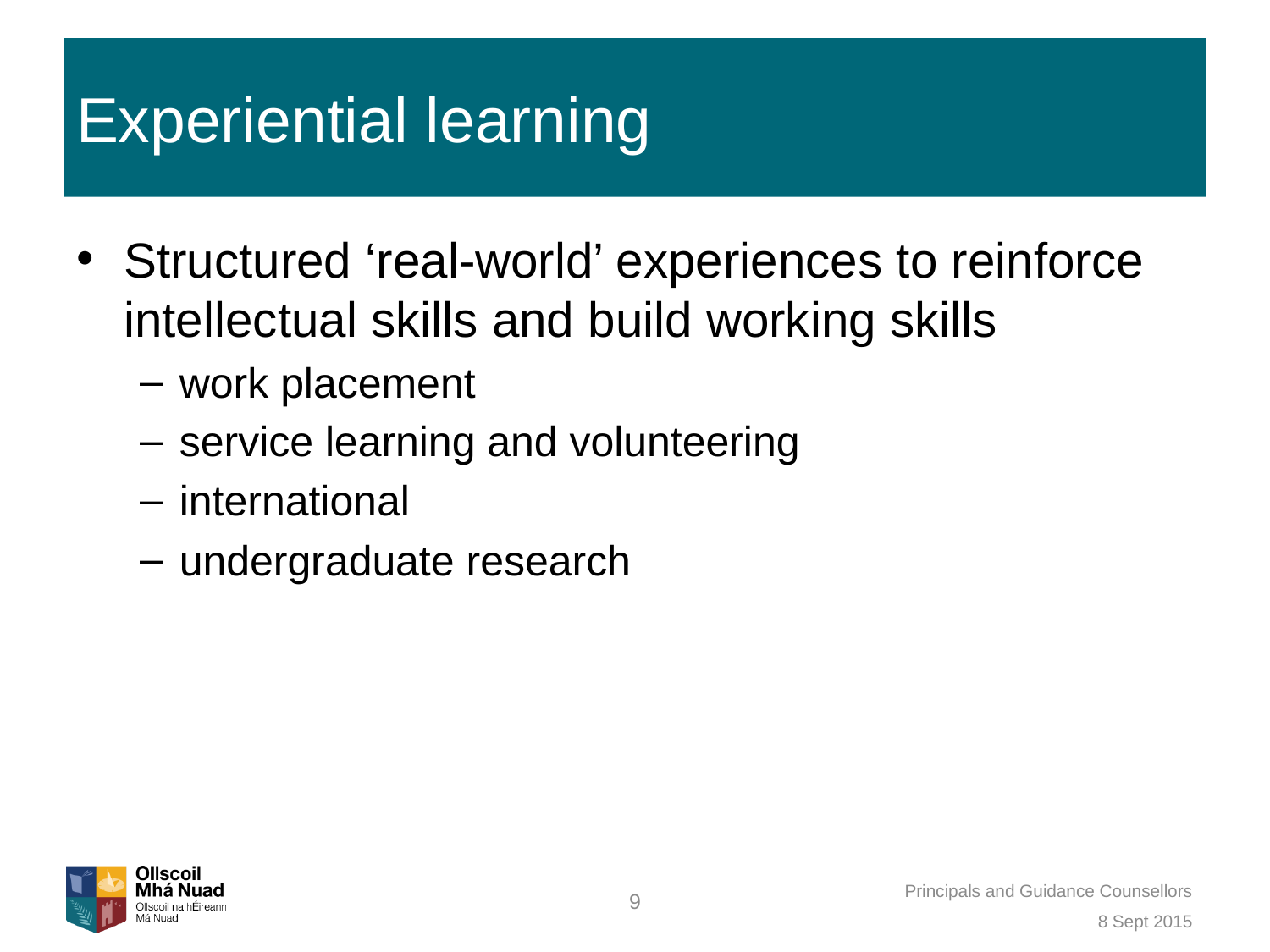

# Experiential learning
Structured ‘real-world’ experiences to reinforce intellectual skills and build working skills
work placement
service learning and volunteering
international
undergraduate research

Principals and Guidance Counsellors
9
8 Sept 2015